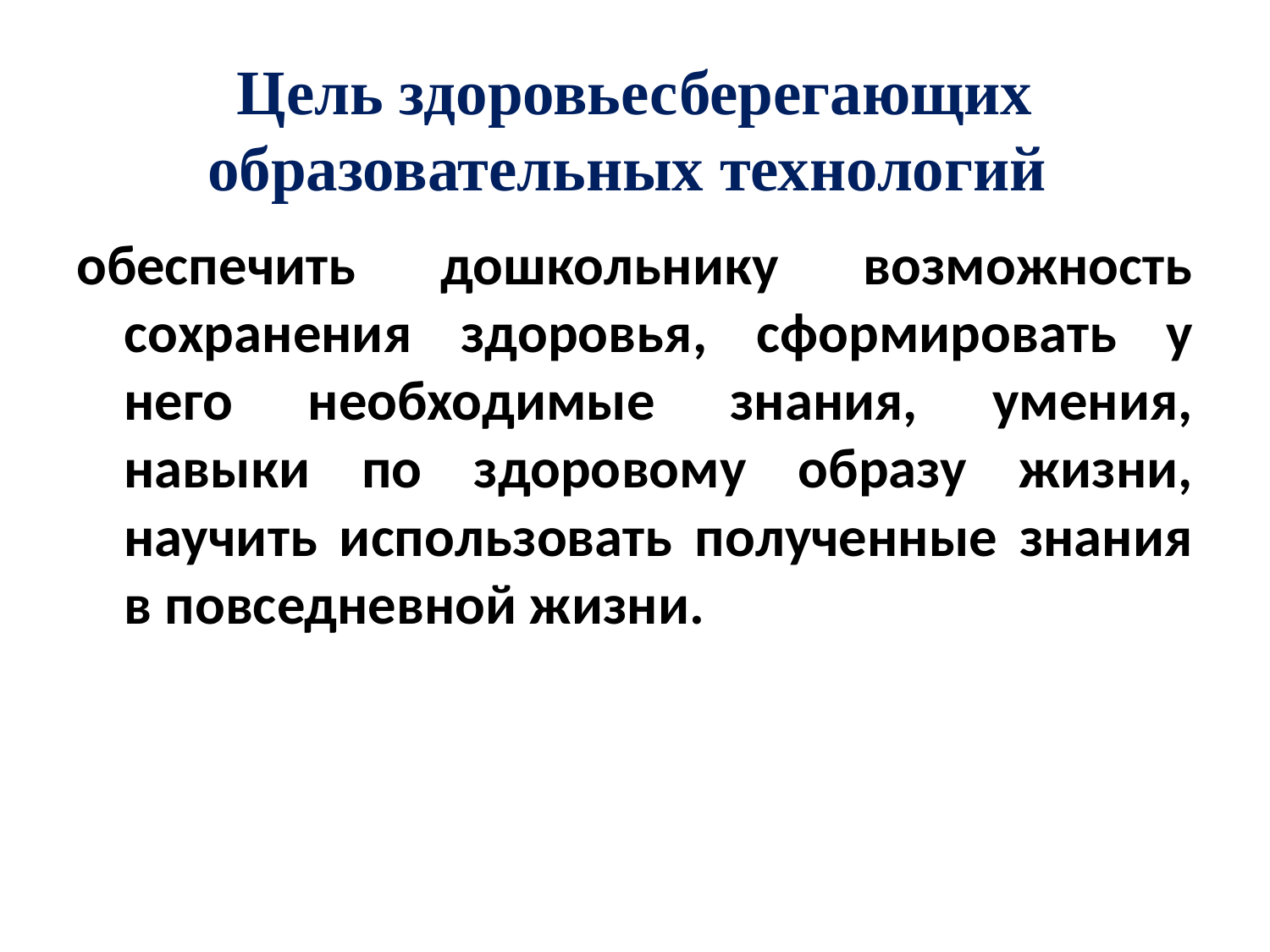

# Цель здоровьесберегающих образовательных технологий
обеспечить дошкольнику возможность сохранения здоровья, сформировать у него необходимые знания, умения, навыки по здоровому образу жизни, научить использовать полученные знания в повседневной жизни.